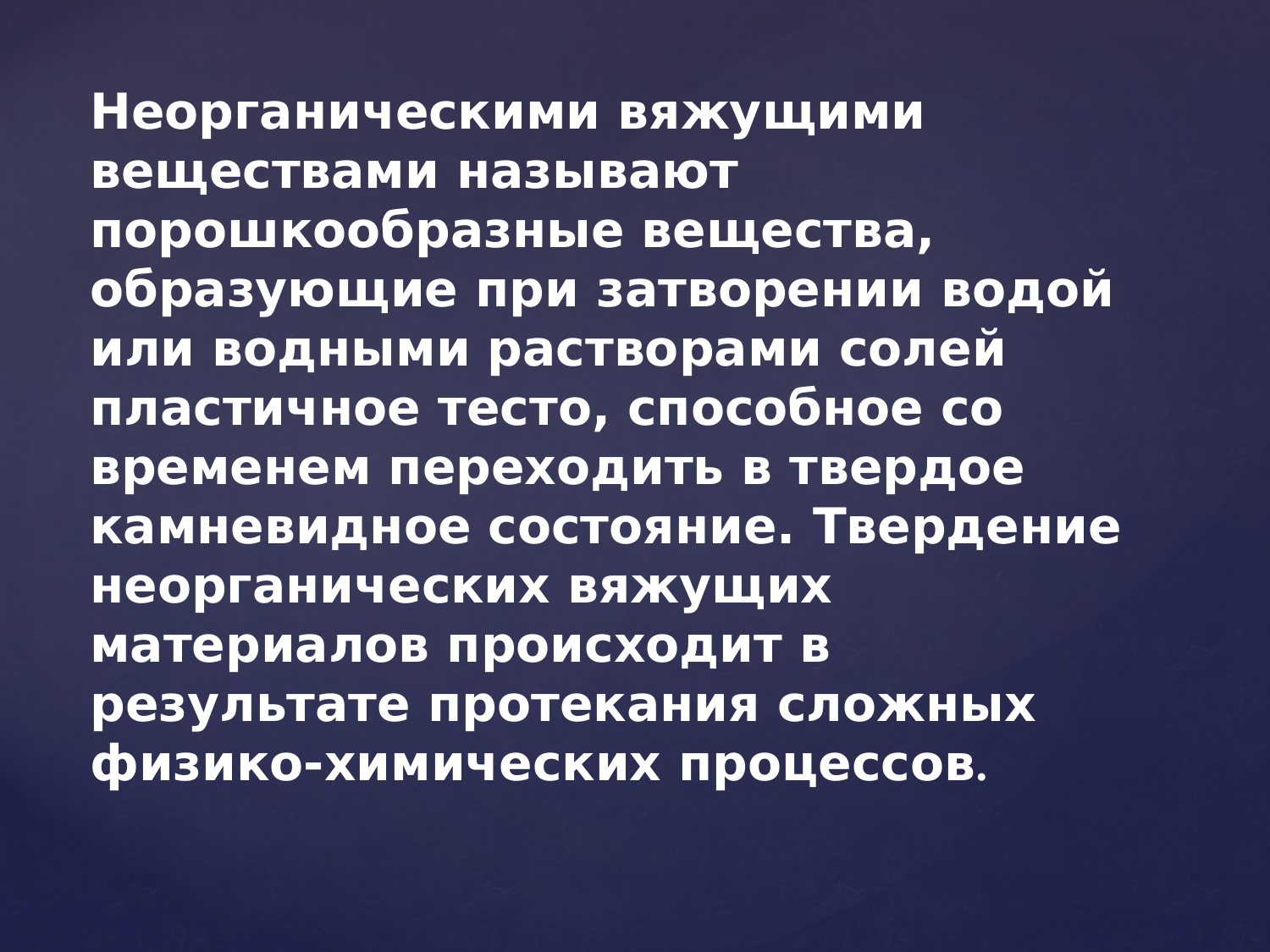

Неорганическими вяжущими веществами называют порошкообразные вещества, образующие при затворении водой или водными растворами солей пластичное тесто, способное со временем переходить в твердое камневидное состояние. Твердение неорганических вяжущих материалов происходит в результате протекания сложных физико-химических процессов.